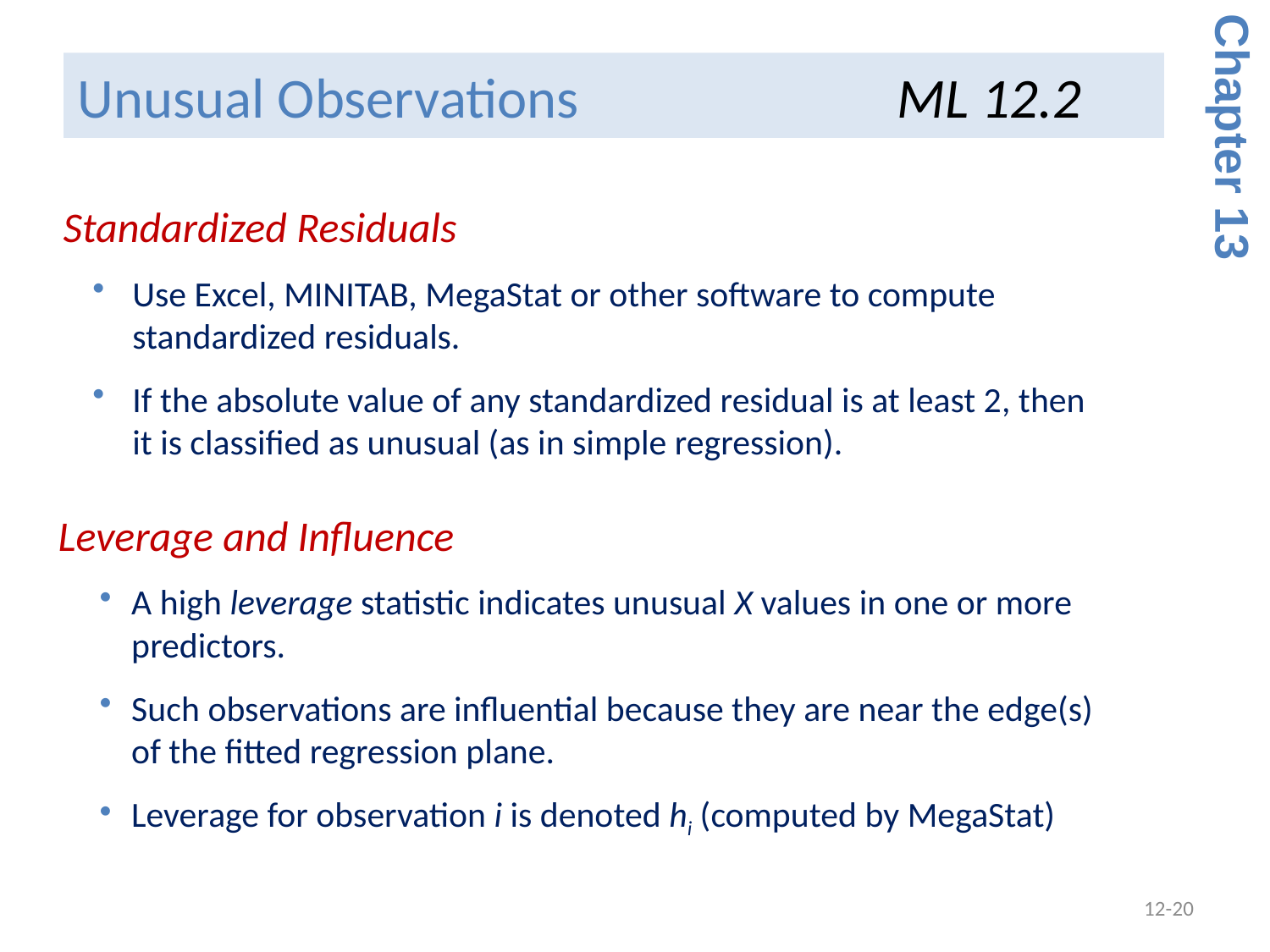

Unusual Observations                         ML 12.2
Chapter 13
 Standardized Residuals
Use Excel, MINITAB, MegaStat or other software to compute standardized residuals.
If the absolute value of any standardized residual is at least 2, then it is classified as unusual (as in simple regression).
 Leverage and Influence
A high leverage statistic indicates unusual X values in one or more predictors.
Such observations are influential because they are near the edge(s) of the fitted regression plane.
Leverage for observation i is denoted hi (computed by MegaStat)
12-20